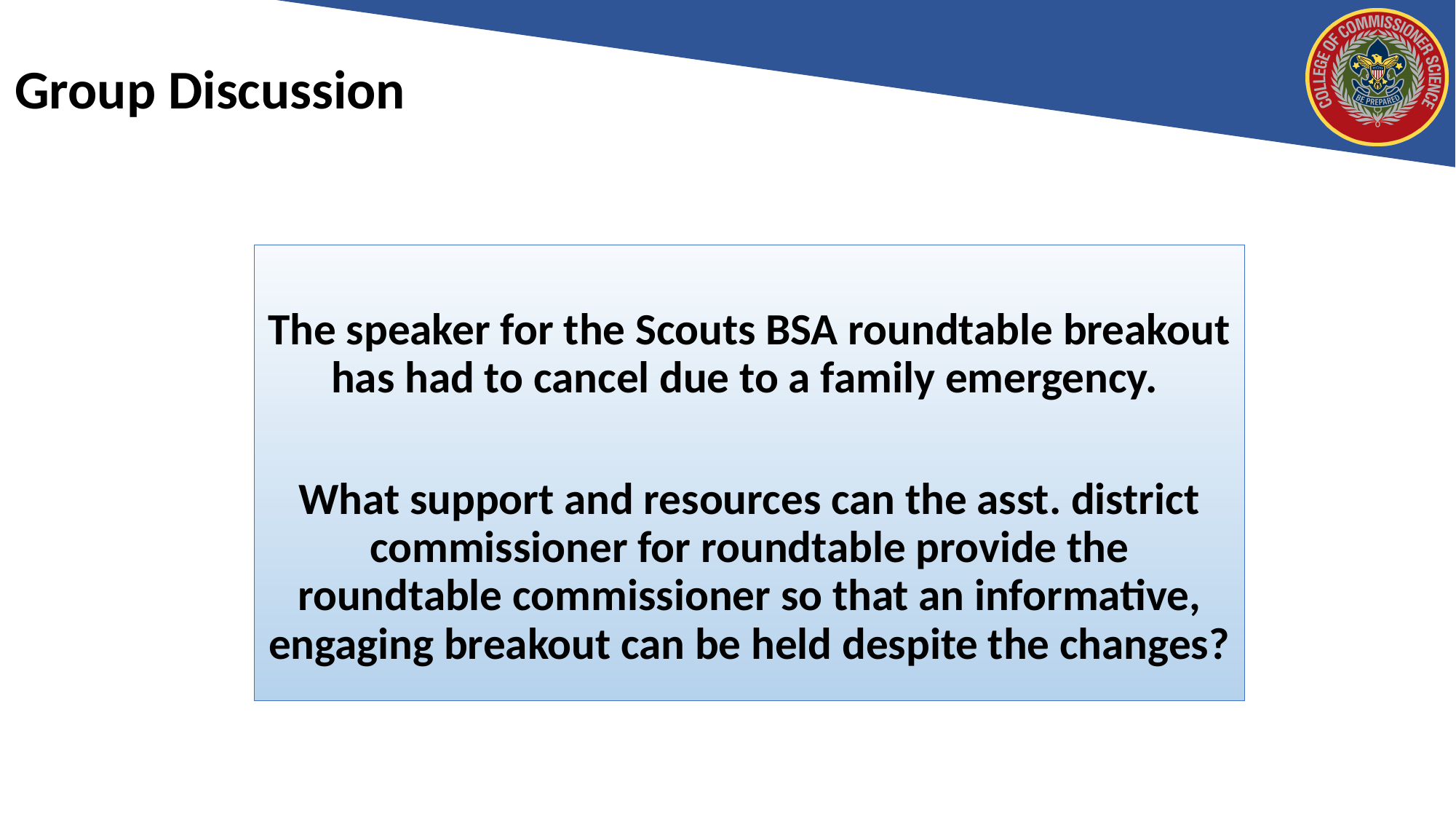

# Group Discussion

The speaker for the Scouts BSA roundtable breakout has had to cancel due to a family emergency.

What support and resources can the asst. district commissioner for roundtable provide the roundtable commissioner so that an informative, engaging breakout can be held despite the changes?